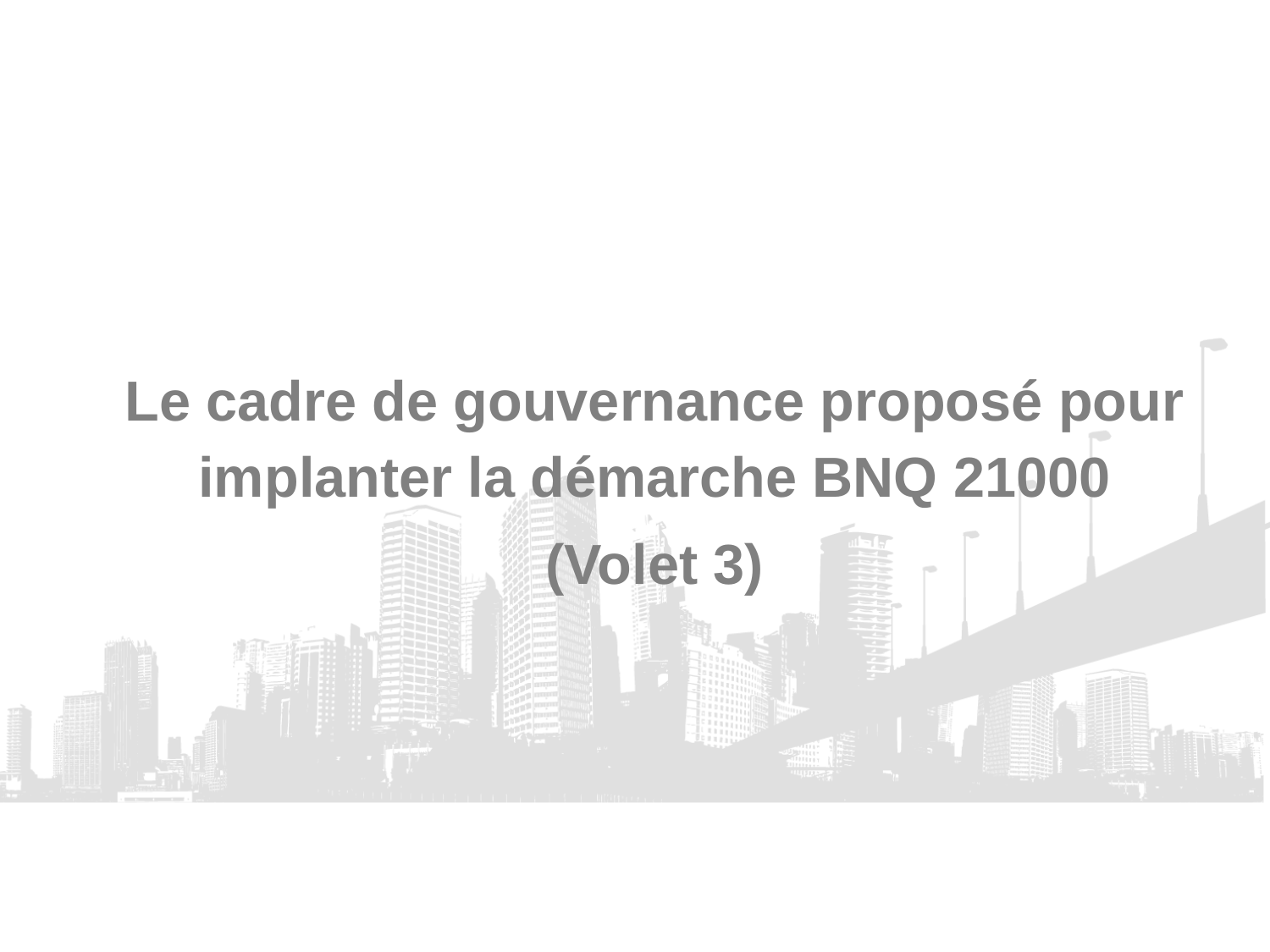

Le cadre de gouvernance proposé pour implanter la démarche BNQ 21000
(Volet 3)